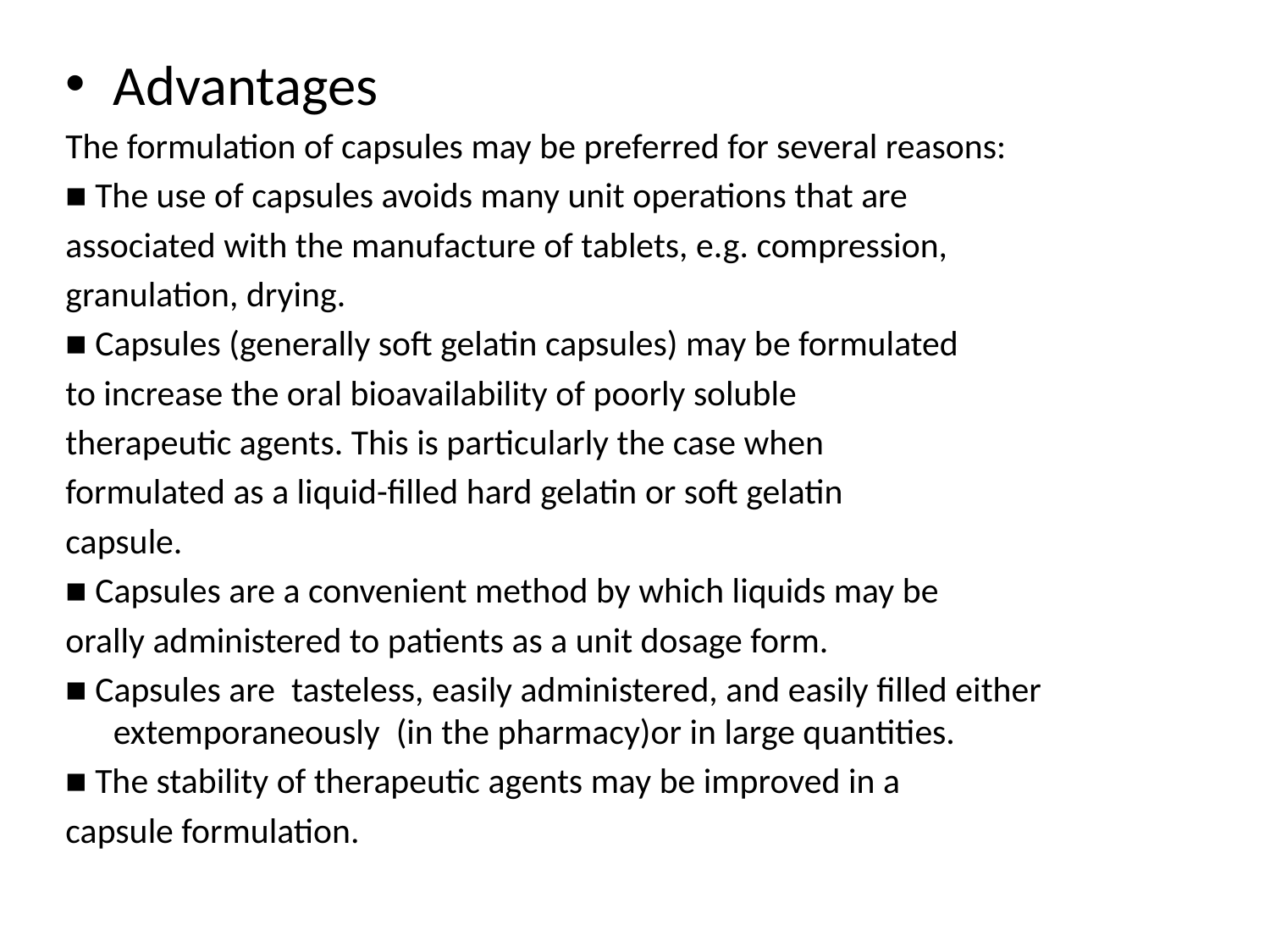

Advantages
The formulation of capsules may be preferred for several reasons:
■ The use of capsules avoids many unit operations that are
associated with the manufacture of tablets, e.g. compression,
granulation, drying.
■ Capsules (generally soft gelatin capsules) may be formulated
to increase the oral bioavailability of poorly soluble
therapeutic agents. This is particularly the case when
formulated as a liquid-filled hard gelatin or soft gelatin
capsule.
■ Capsules are a convenient method by which liquids may be
orally administered to patients as a unit dosage form.
■ Capsules are  tasteless, easily administered, and easily filled either extemporaneously  (in the pharmacy)or in large quantities.
■ The stability of therapeutic agents may be improved in a
capsule formulation.